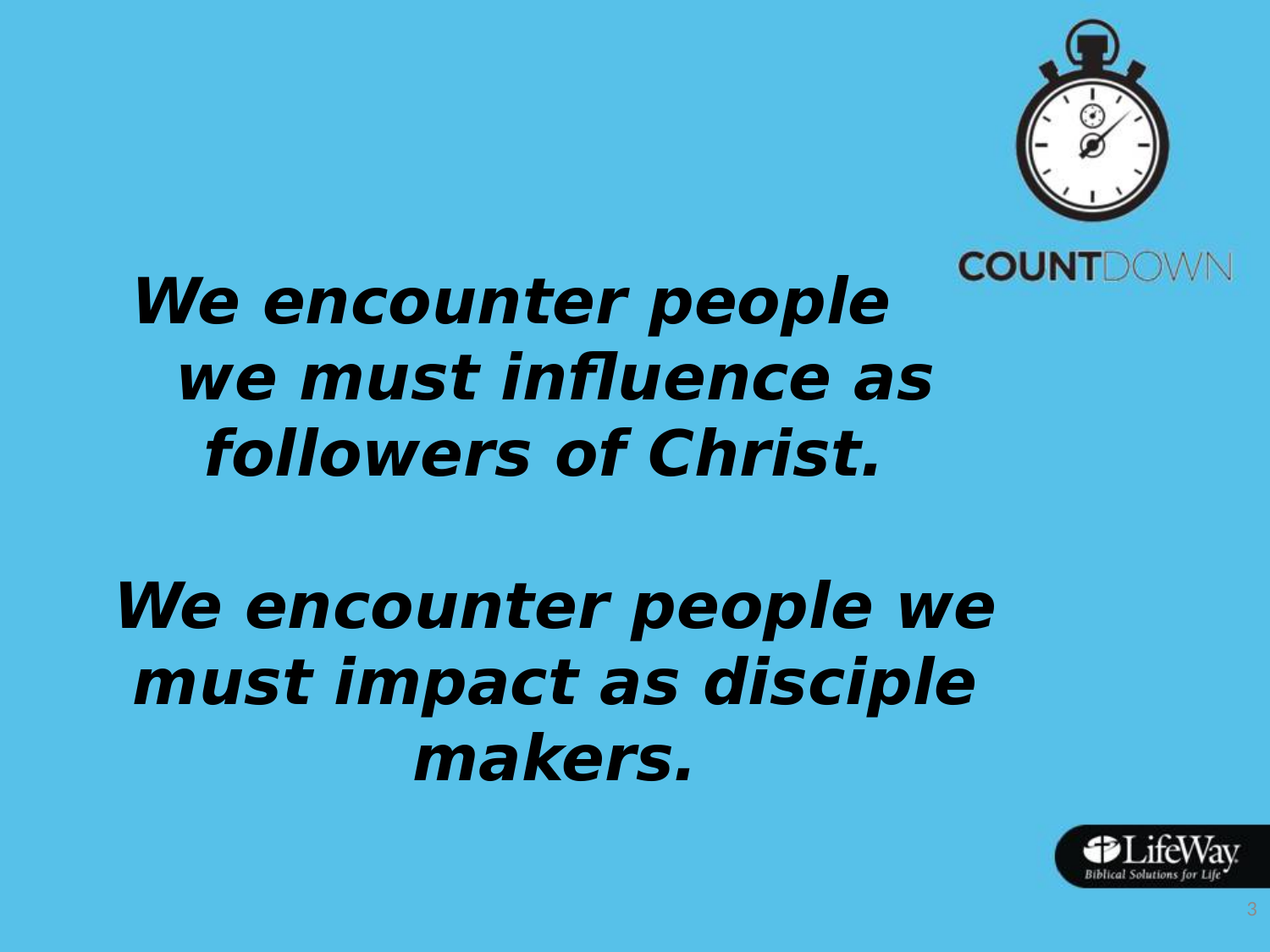

We encounter people     we must influence as followers of Christ.

We encounter people we must impact as disciple makers.
3